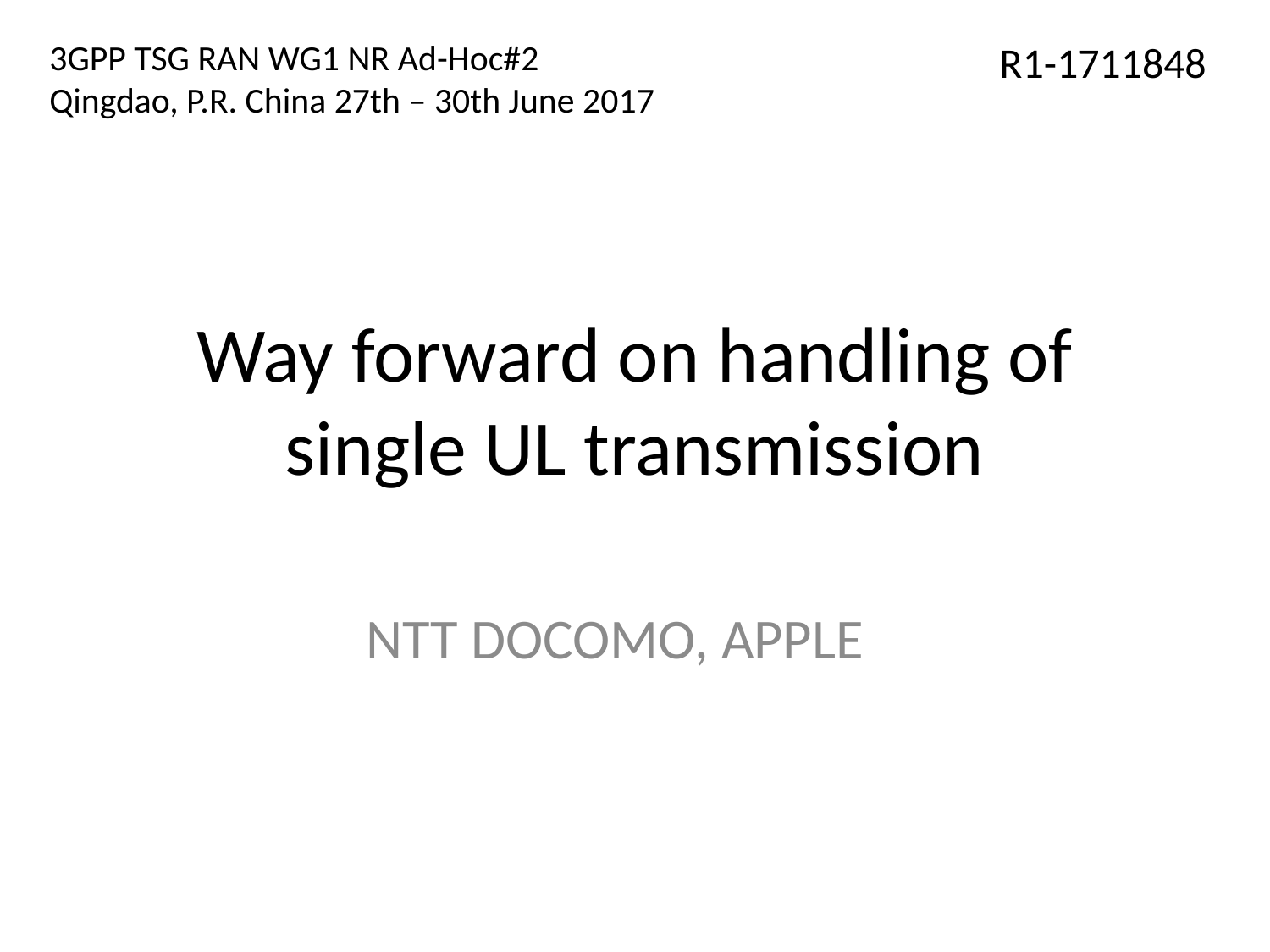

3GPP TSG RAN WG1 NR Ad-Hoc#2
Qingdao, P.R. China 27th – 30th June 2017
R1-1711848
# Way forward on handling of single UL transmission
NTT DOCOMO, APPLE